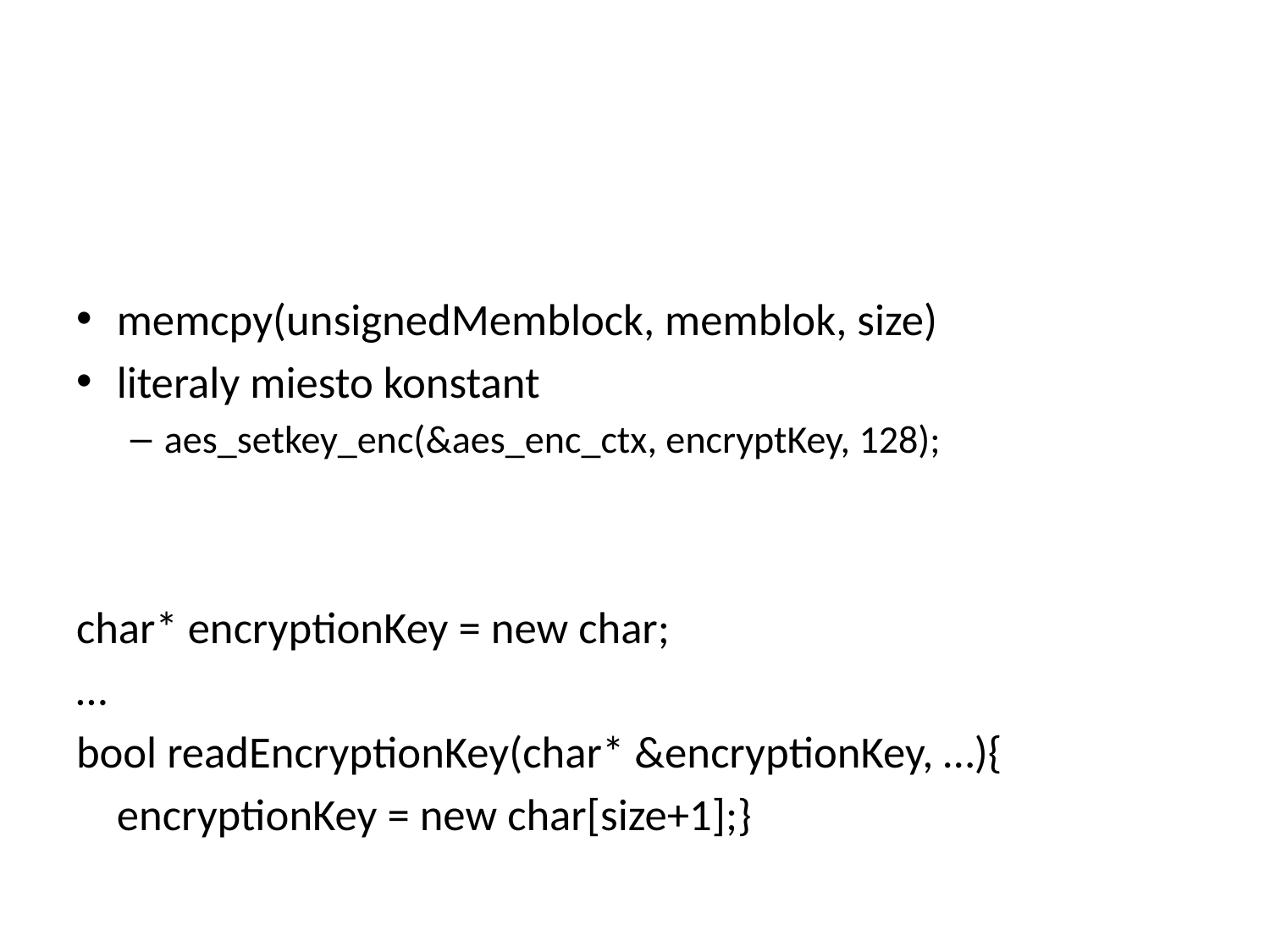

#

memcpy(unsignedMemblock, memblok, size)
literaly miesto konstant
aes_setkey_enc(&aes_enc_ctx, encryptKey, 128);

char* encryptionKey = new char;
…
bool readEncryptionKey(char* &encryptionKey, …){
	encryptionKey = new char[size+1];}